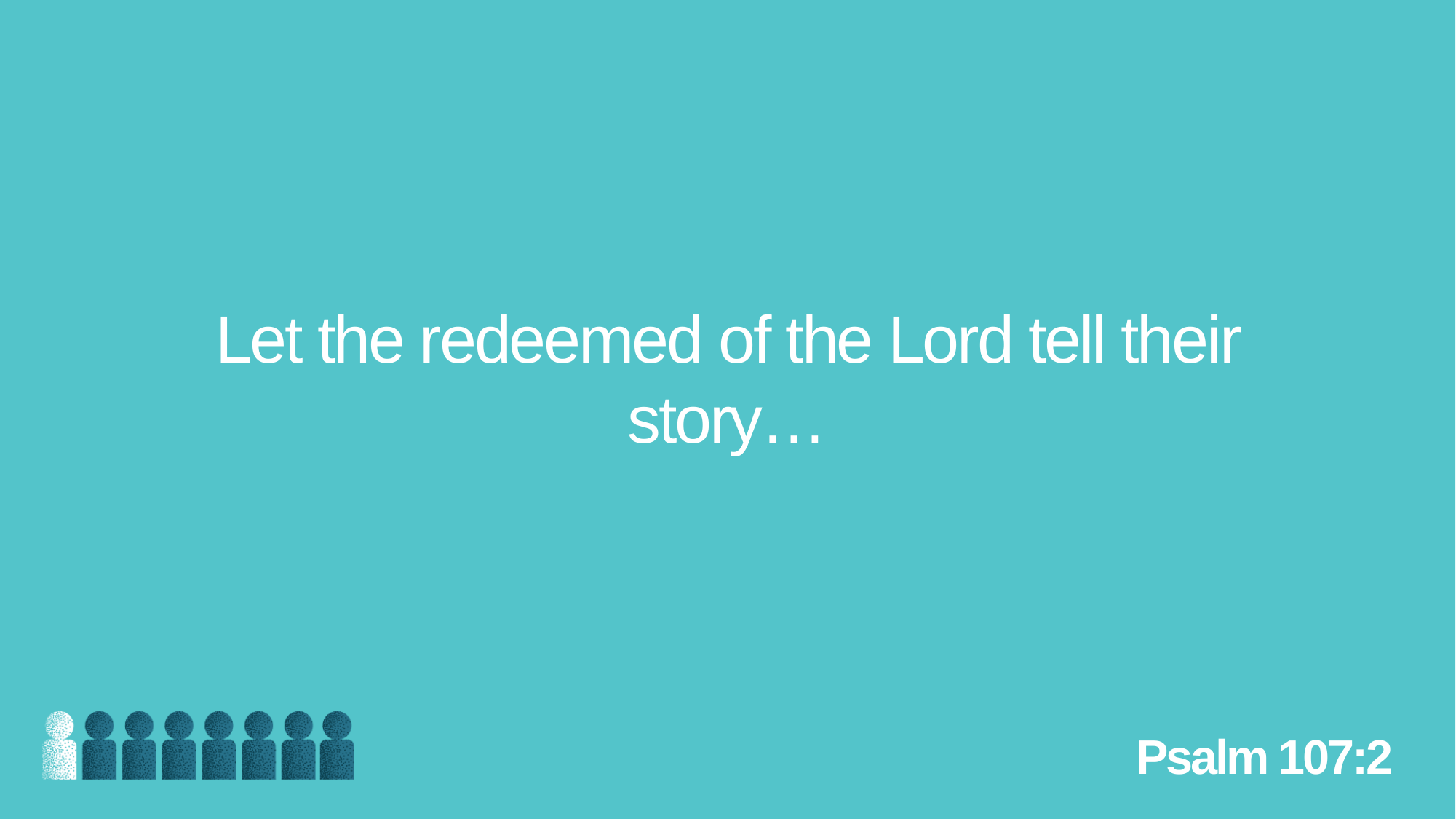

Let the redeemed of the Lord tell their story…
Psalm 107:2